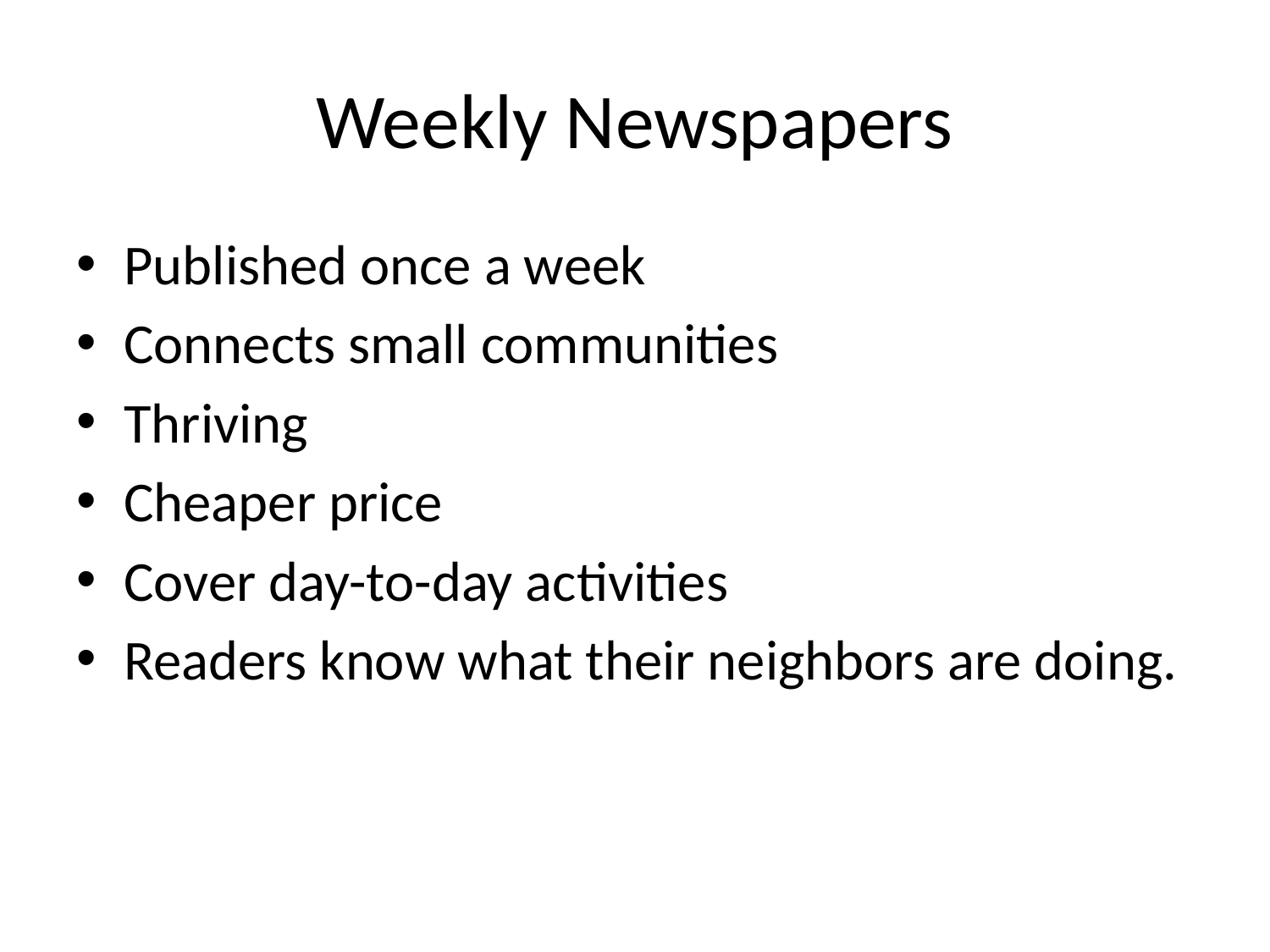

# Weekly Newspapers
Published once a week
Connects small communities
Thriving
Cheaper price
Cover day-to-day activities
Readers know what their neighbors are doing.